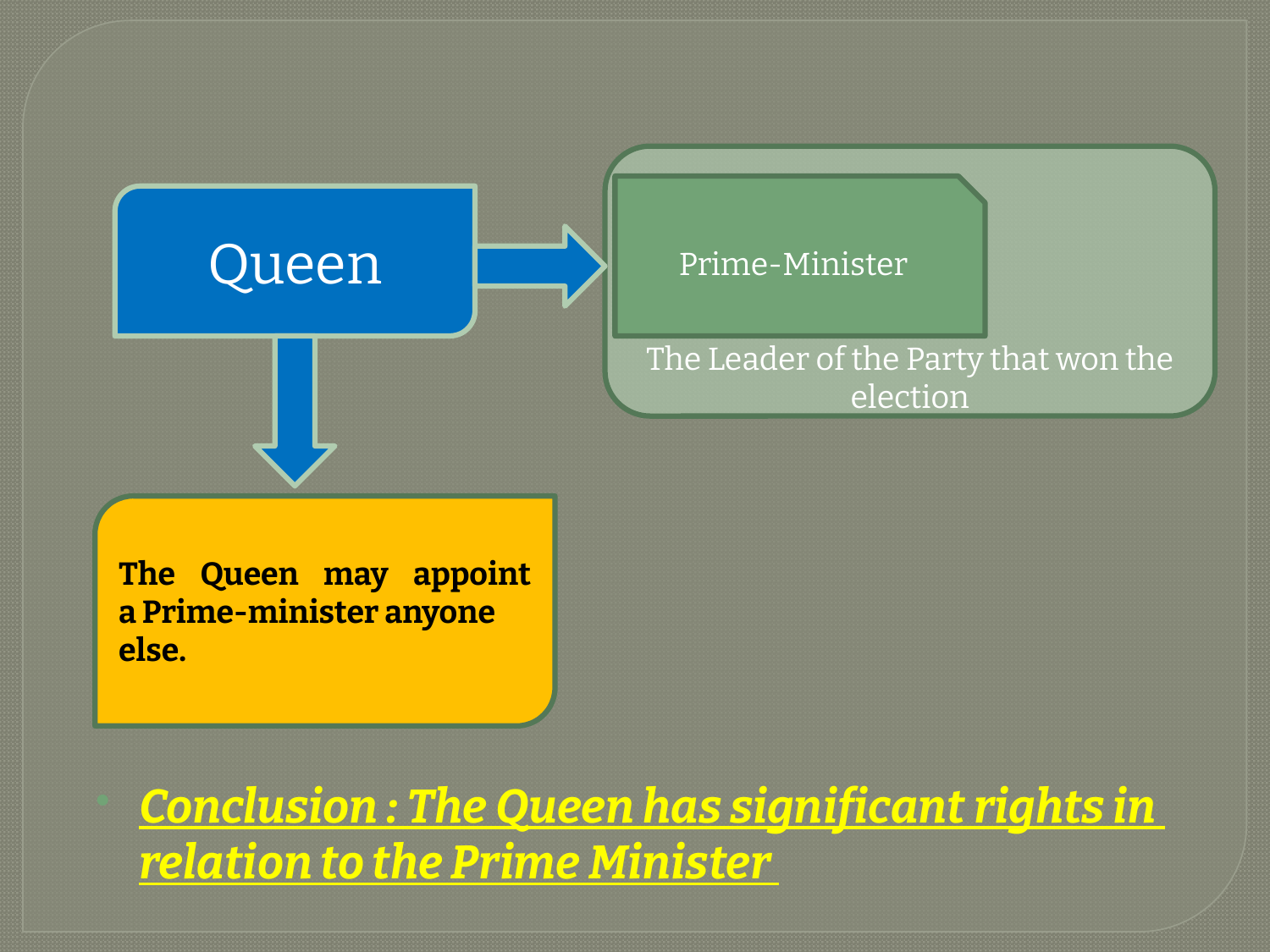

The Leader of the Party that won the election
Prime-Minister
Queen

The Queen may appoint a Prime-minister anyone else.

Conclusion : The Queen has significant rights in  relation to the Prime Minister